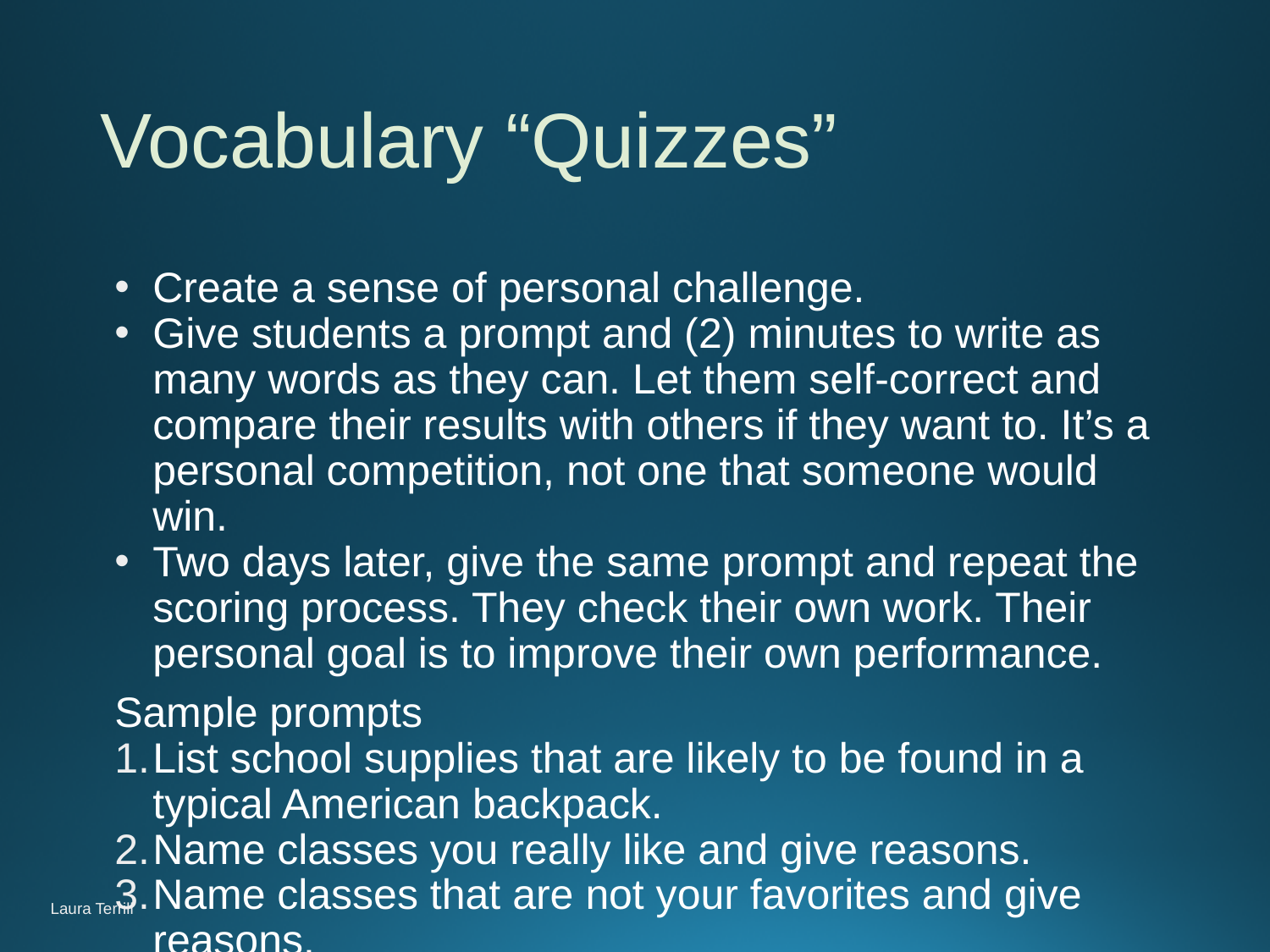

# Vocabulary “Quizzes”
Create a sense of personal challenge.
Give students a prompt and (2) minutes to write as many words as they can. Let them self-correct and compare their results with others if they want to. It’s a personal competition, not one that someone would win.
Two days later, give the same prompt and repeat the scoring process. They check their own work. Their personal goal is to improve their own performance.
Sample prompts
List school supplies that are likely to be found in a typical American backpack.
Name classes you really like and give reasons.
Name classes that are not your favorites and give reasons.

Laura Terrill